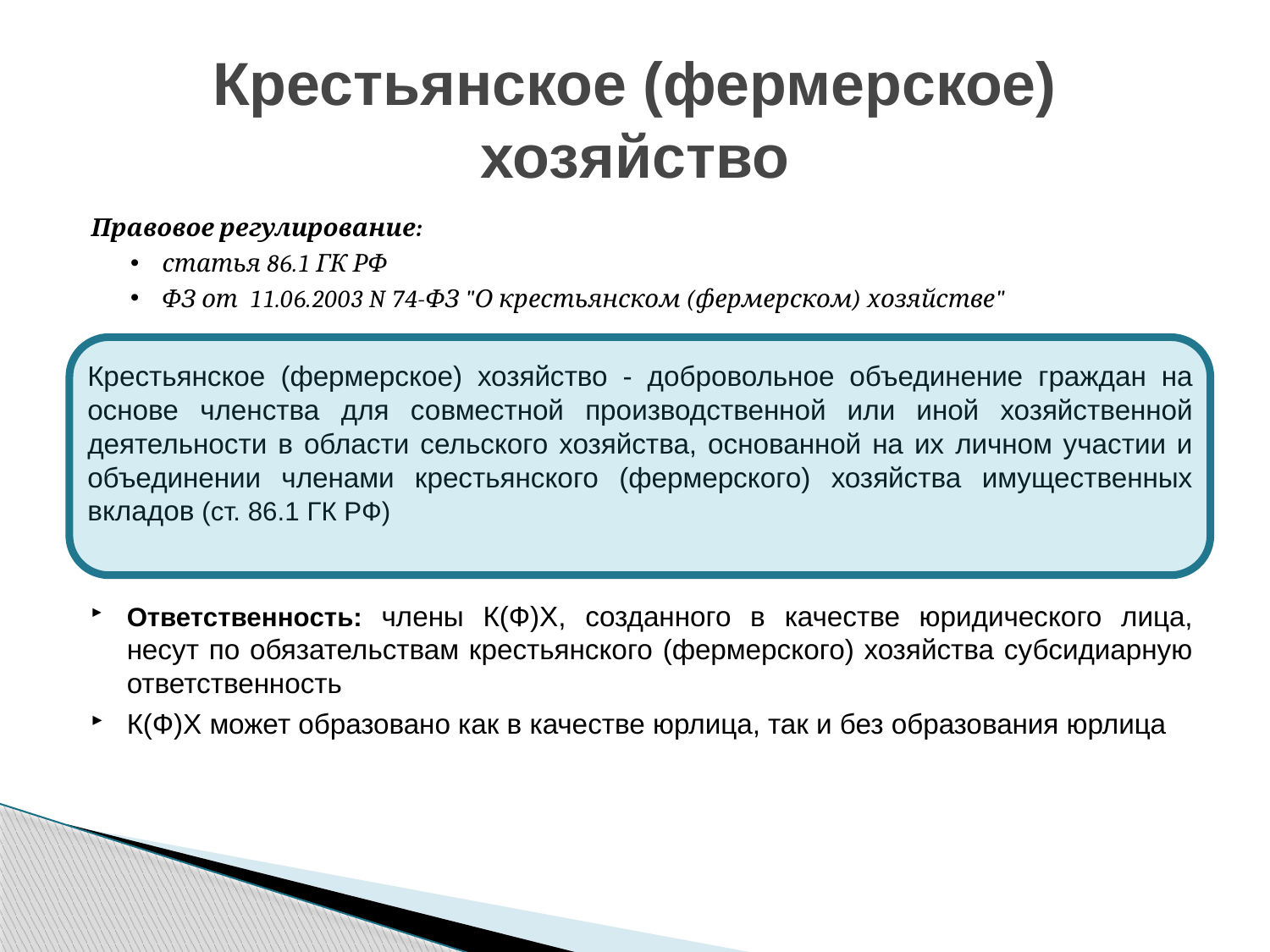

# Крестьянское (фермерское) хозяйство
Правовое регулирование:
статья 86.1 ГК РФ
ФЗ от  11.06.2003 N 74-ФЗ "О крестьянском (фермерском) хозяйстве"

Крестьянское (фермерское) хозяйство - добровольное объединение граждан на основе членства для совместной производственной или иной хозяйственной деятельности в области сельского хозяйства, основанной на их личном участии и объединении членами крестьянского (фермерского) хозяйства имущественных вкладов (ст. 86.1 ГК РФ)

Ответственность: члены К(Ф)Х, созданного в качестве юридического лица, несут по обязательствам крестьянского (фермерского) хозяйства субсидиарную ответственность
К(Ф)Х может образовано как в качестве юрлица, так и без образования юрлица